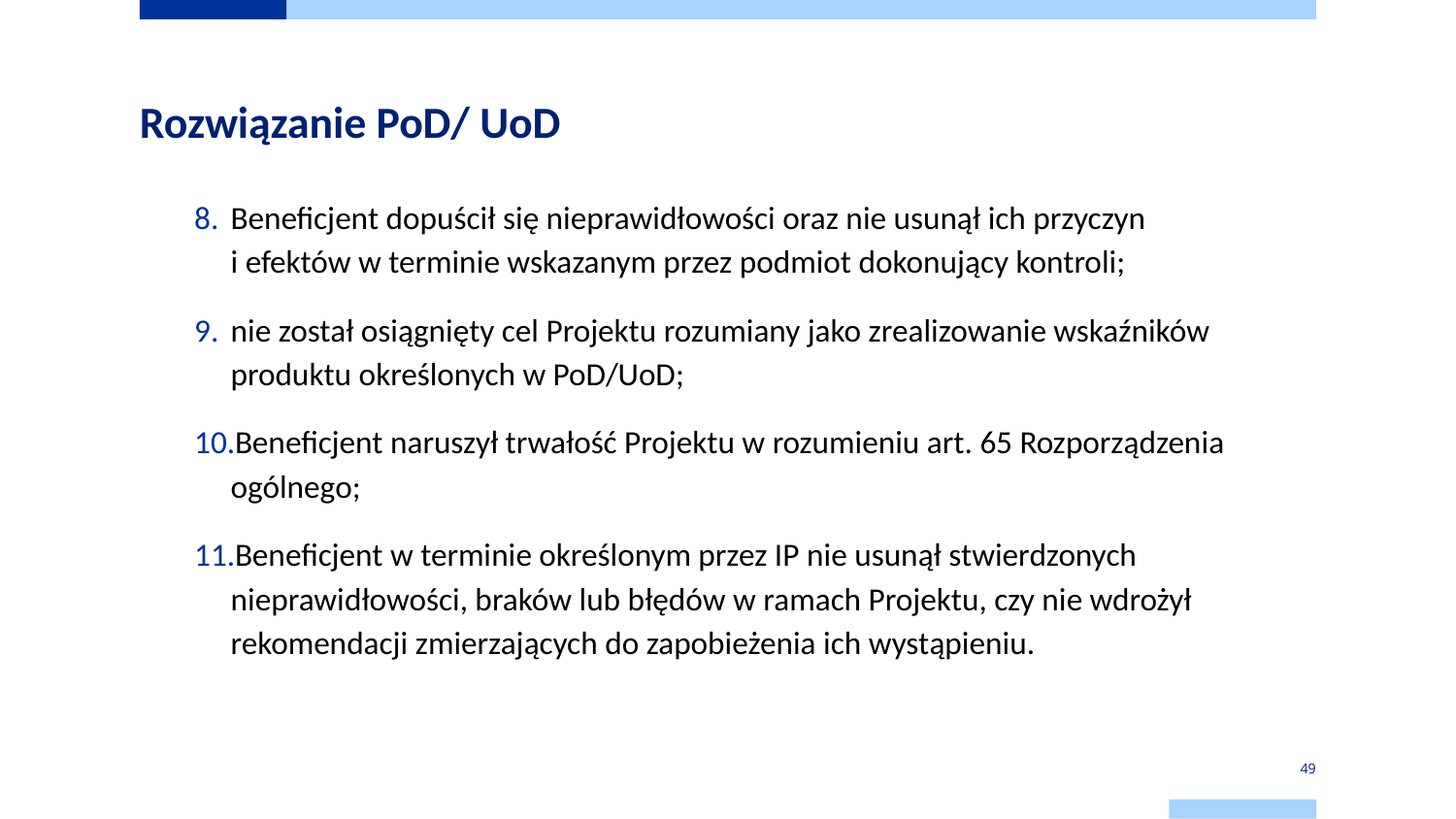

# Rozwiązanie PoD/ UoD
Beneficjent dopuścił się nieprawidłowości oraz nie usunął ich przyczyn
i efektów w terminie wskazanym przez podmiot dokonujący kontroli;
nie został osiągnięty cel Projektu rozumiany jako zrealizowanie wskaźników produktu określonych w PoD/UoD;
Beneficjent naruszył trwałość Projektu w rozumieniu art. 65 Rozporządzenia ogólnego;
Beneficjent w terminie określonym przez IP nie usunął stwierdzonych nieprawidłowości, braków lub błędów w ramach Projektu, czy nie wdrożył rekomendacji zmierzających do zapobieżenia ich wystąpieniu.
49